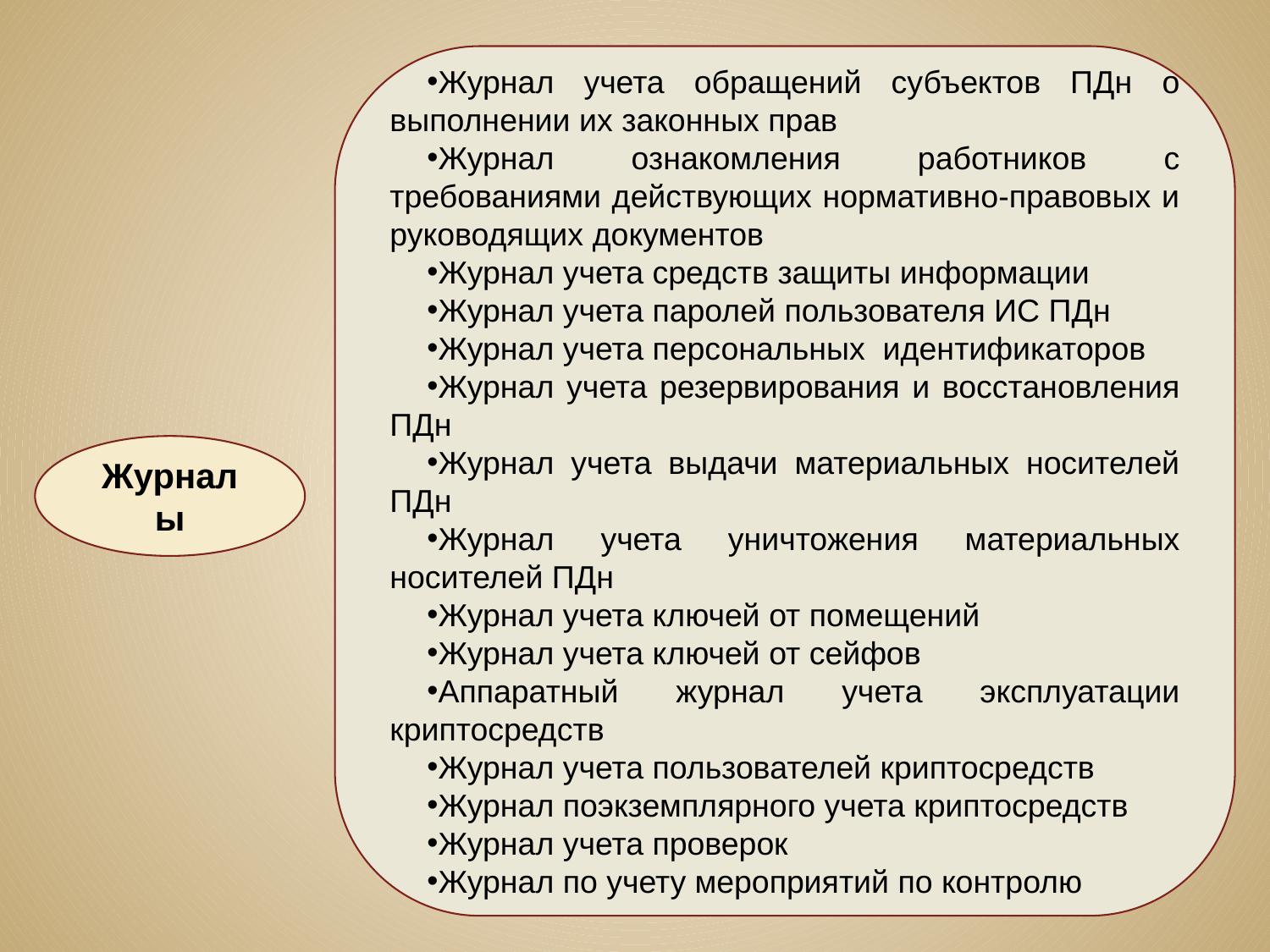

Журнал учета обращений субъектов ПДн о выполнении их законных прав
Журнал ознакомления работников с требованиями действующих нормативно-правовых и руководящих документов
Журнал учета средств защиты информации
Журнал учета паролей пользователя ИС ПДн
Журнал учета персональных  идентификаторов
Журнал учета резервирования и восстановления ПДн
Журнал учета выдачи материальных носителей ПДн
Журнал учета уничтожения материальных носителей ПДн
Журнал учета ключей от помещений
Журнал учета ключей от сейфов
Аппаратный журнал учета эксплуатации криптосредств
Журнал учета пользователей криптосредств
Журнал поэкземплярного учета криптосредств
Журнал учета проверок
Журнал по учету мероприятий по контролю
Журналы